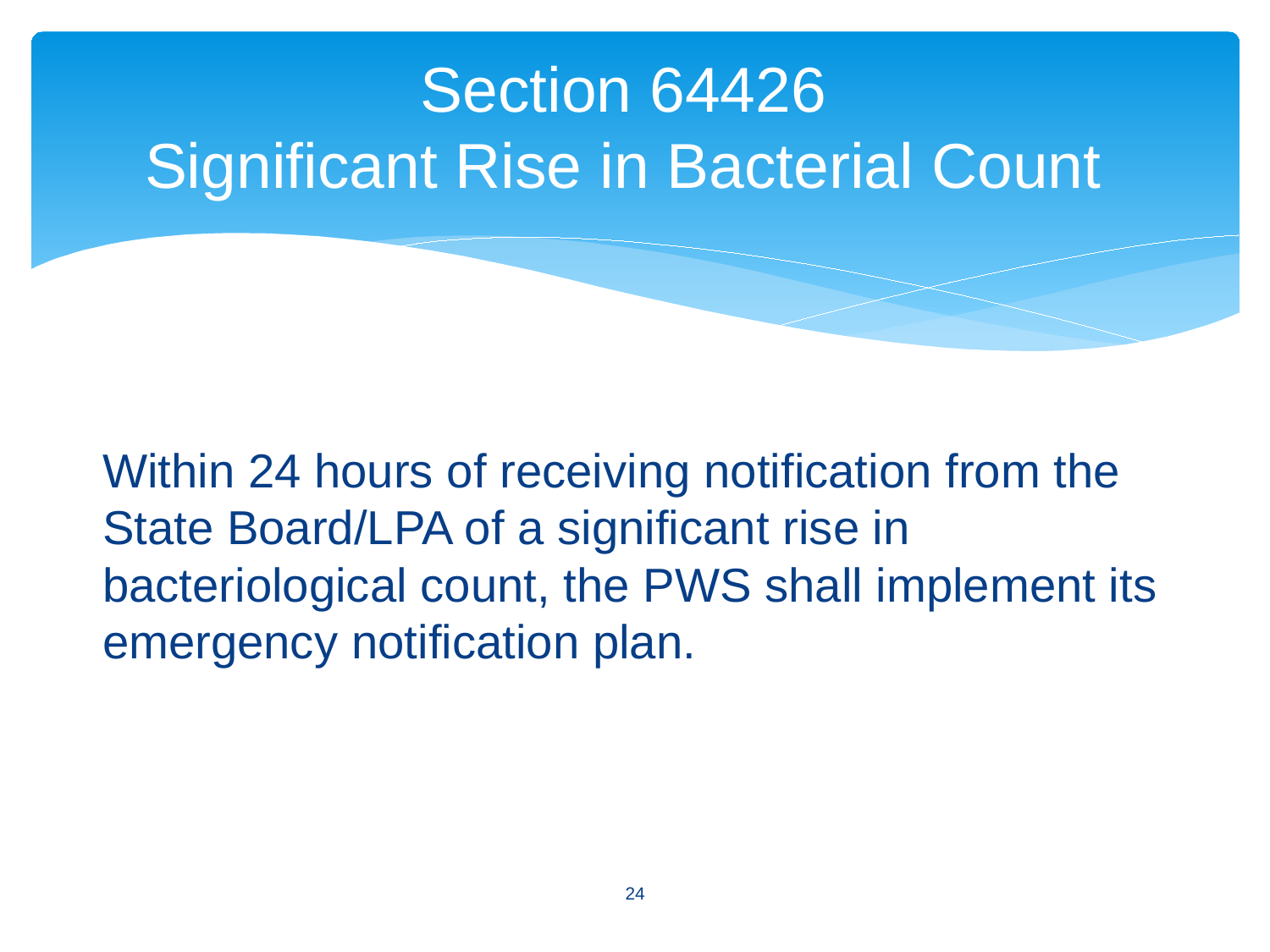

Section 64426
Significant Rise in Bacterial Count
Within 24 hours of receiving notification from the State Board/LPA of a significant rise in bacteriological count, the PWS shall implement its emergency notification plan.

24